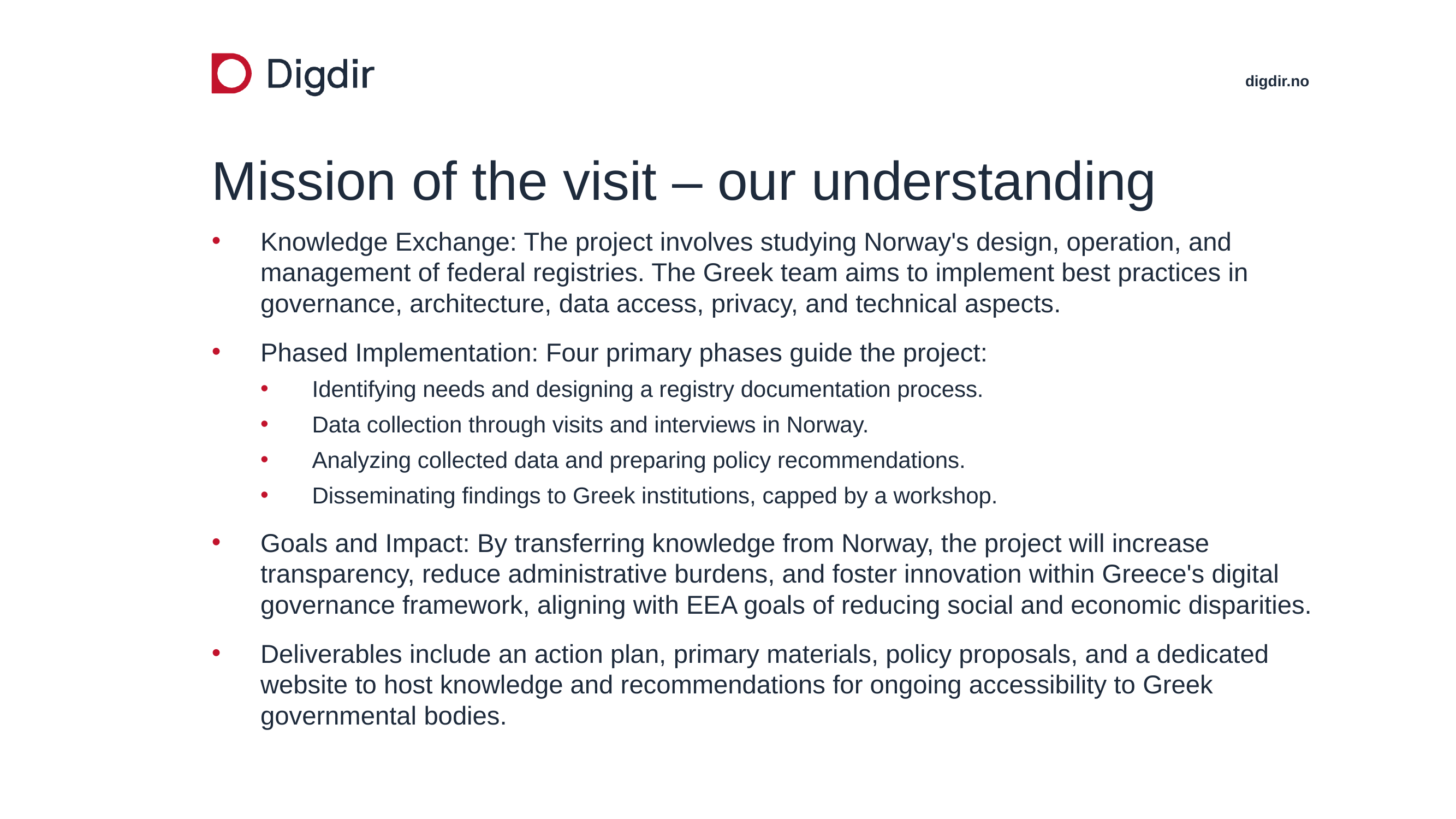

# Mission of the visit – our understanding
Knowledge Exchange: The project involves studying Norway's design, operation, and management of federal registries. The Greek team aims to implement best practices in governance, architecture, data access, privacy, and technical aspects.
Phased Implementation: Four primary phases guide the project:
Identifying needs and designing a registry documentation process.
Data collection through visits and interviews in Norway.
Analyzing collected data and preparing policy recommendations.
Disseminating findings to Greek institutions, capped by a workshop.
Goals and Impact: By transferring knowledge from Norway, the project will increase transparency, reduce administrative burdens, and foster innovation within Greece's digital governance framework, aligning with EEA goals of reducing social and economic disparities.
Deliverables include an action plan, primary materials, policy proposals, and a dedicated website to host knowledge and recommendations for ongoing accessibility to Greek governmental bodies.